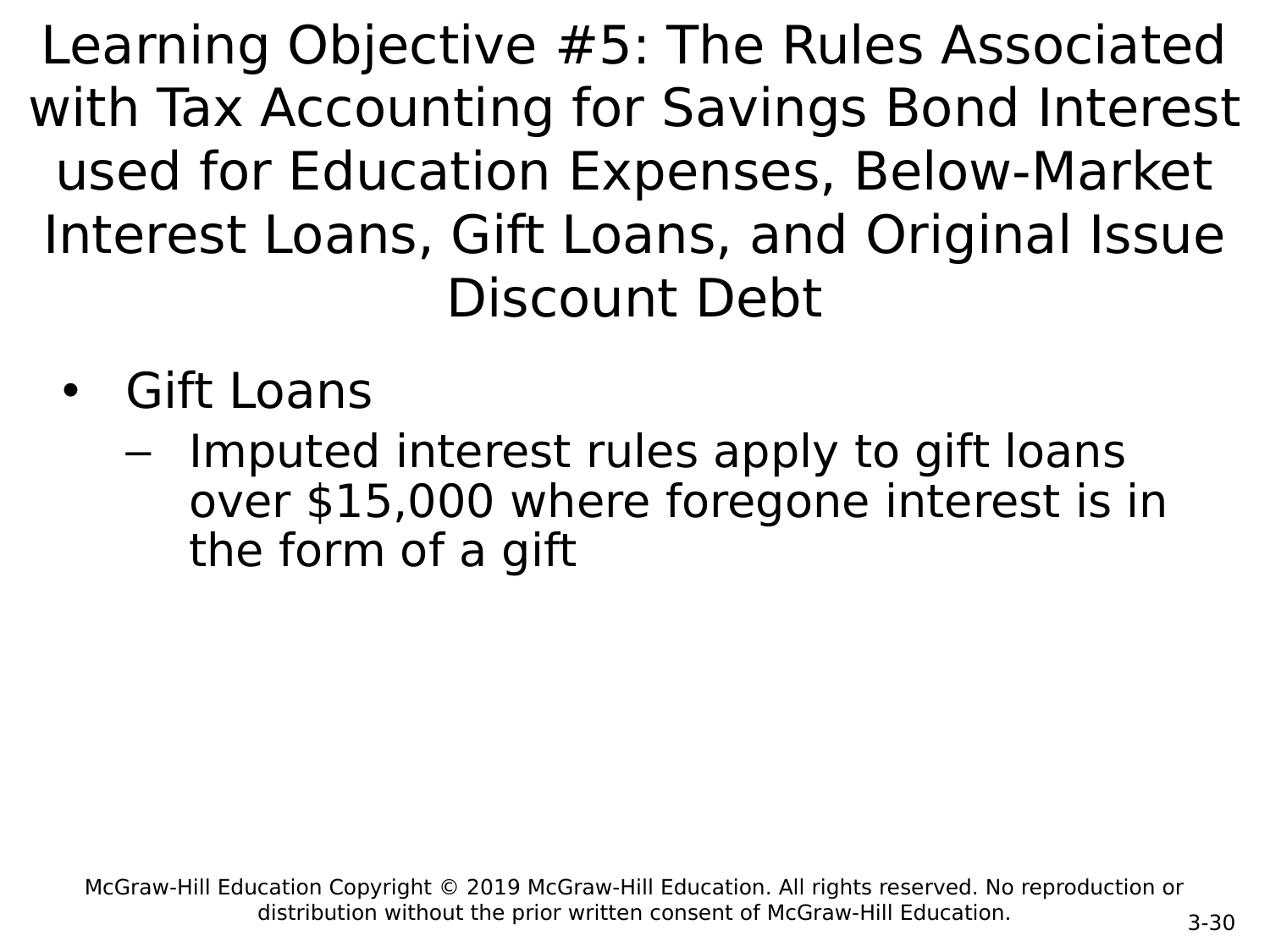

# Learning Objective #5: The Rules Associated with Tax Accounting for Savings Bond Interest used for Education Expenses, Below-Market Interest Loans, Gift Loans, and Original Issue Discount Debt
Gift Loans
Imputed interest rules apply to gift loans over $15,000 where foregone interest is in the form of a gift
McGraw-Hill Education Copyright © 2019 McGraw-Hill Education. All rights reserved. No reproduction or distribution without the prior written consent of McGraw-Hill Education.
3-30